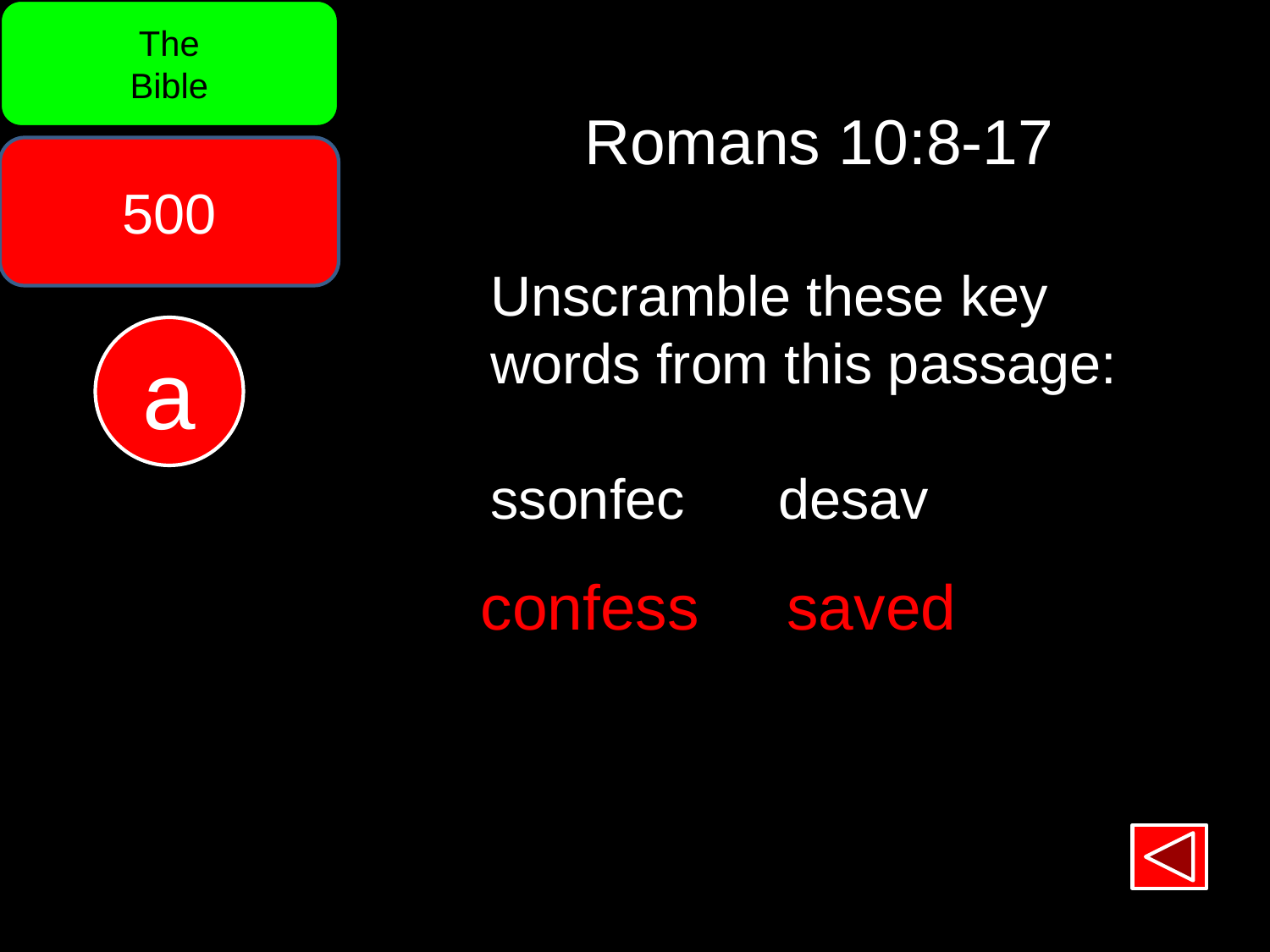

The
Bible
Romans 10:8-17
500
Unscramble these key
words from this passage:

ssonfec      desav
a
confess     saved